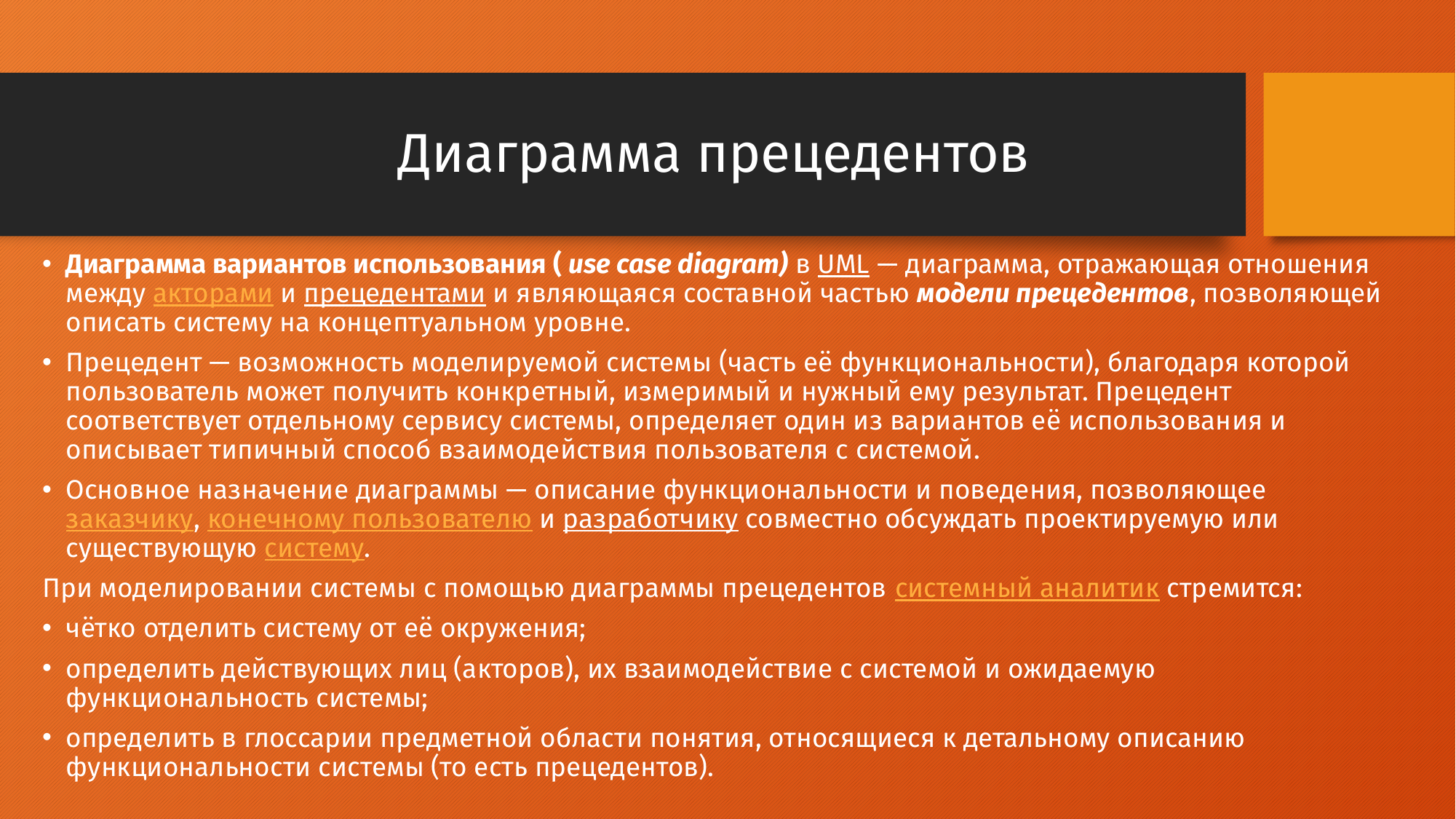

# Диаграмма прецедентов
Диаграмма вариантов использования ( use case diagram) в UML — диаграмма, отражающая отношения между акторами и прецедентами и являющаяся составной частью модели прецедентов, позволяющей описать систему на концептуальном уровне.
Прецедент — возможность моделируемой системы (часть её функциональности), благодаря которой пользователь может получить конкретный, измеримый и нужный ему результат. Прецедент соответствует отдельному сервису системы, определяет один из вариантов её использования и описывает типичный способ взаимодействия пользователя с системой.
Основное назначение диаграммы — описание функциональности и поведения, позволяющее заказчику, конечному пользователю и разработчику совместно обсуждать проектируемую или существующую систему.
При моделировании системы с помощью диаграммы прецедентов системный аналитик стремится:
чётко отделить систему от её окружения;
определить действующих лиц (акторов), их взаимодействие с системой и ожидаемую функциональность системы;
определить в глоссарии предметной области понятия, относящиеся к детальному описанию функциональности системы (то есть прецедентов).